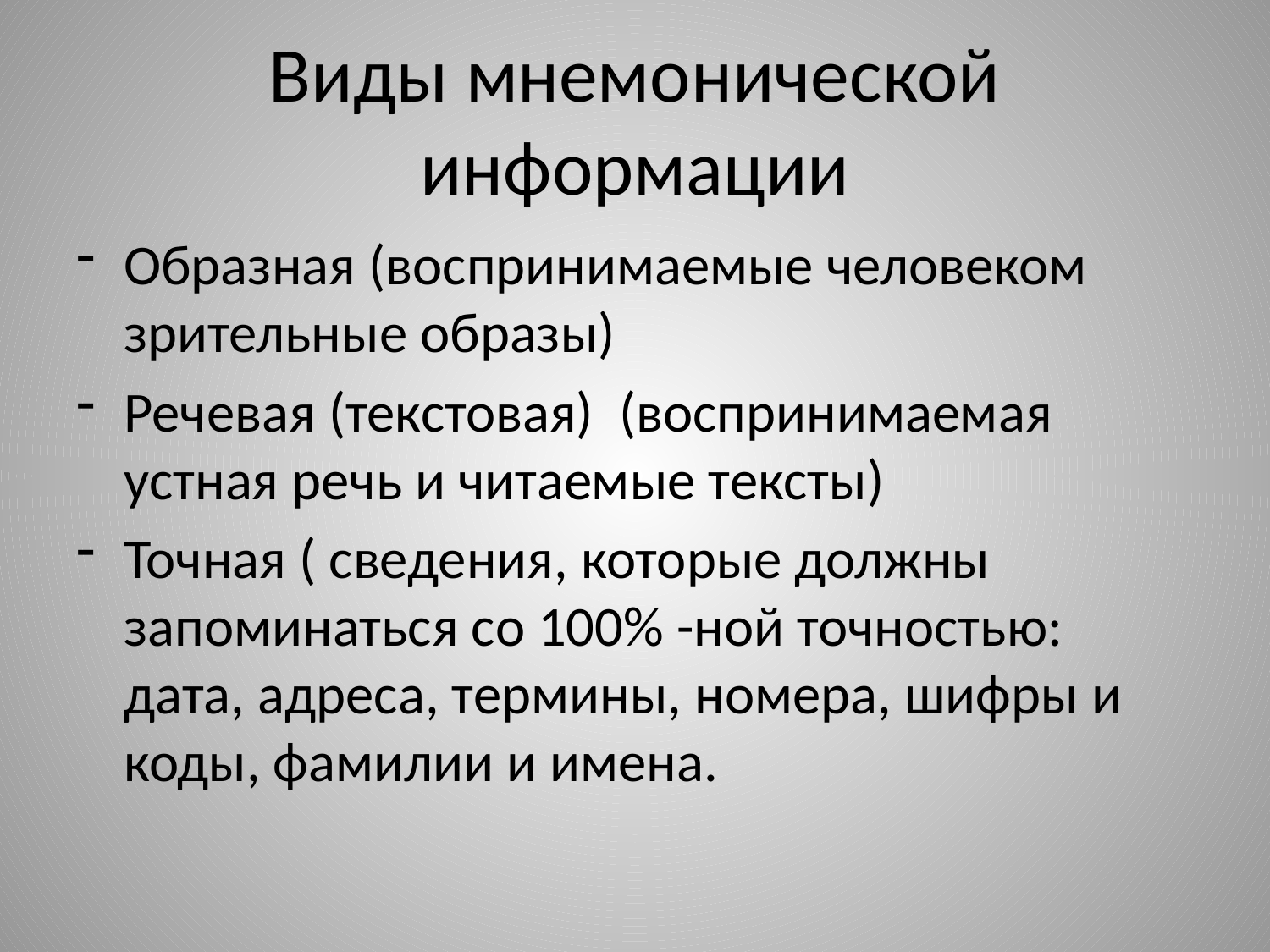

# Виды мнемонической информации
Образная (воспринимаемые человеком зрительные образы)
Речевая (текстовая)  (воспринимаемая устная речь и читаемые тексты)
Точная ( сведения, которые должны запоминаться со 100% -ной точностью: дата, адреса, термины, номера, шифры и коды, фамилии и имена.